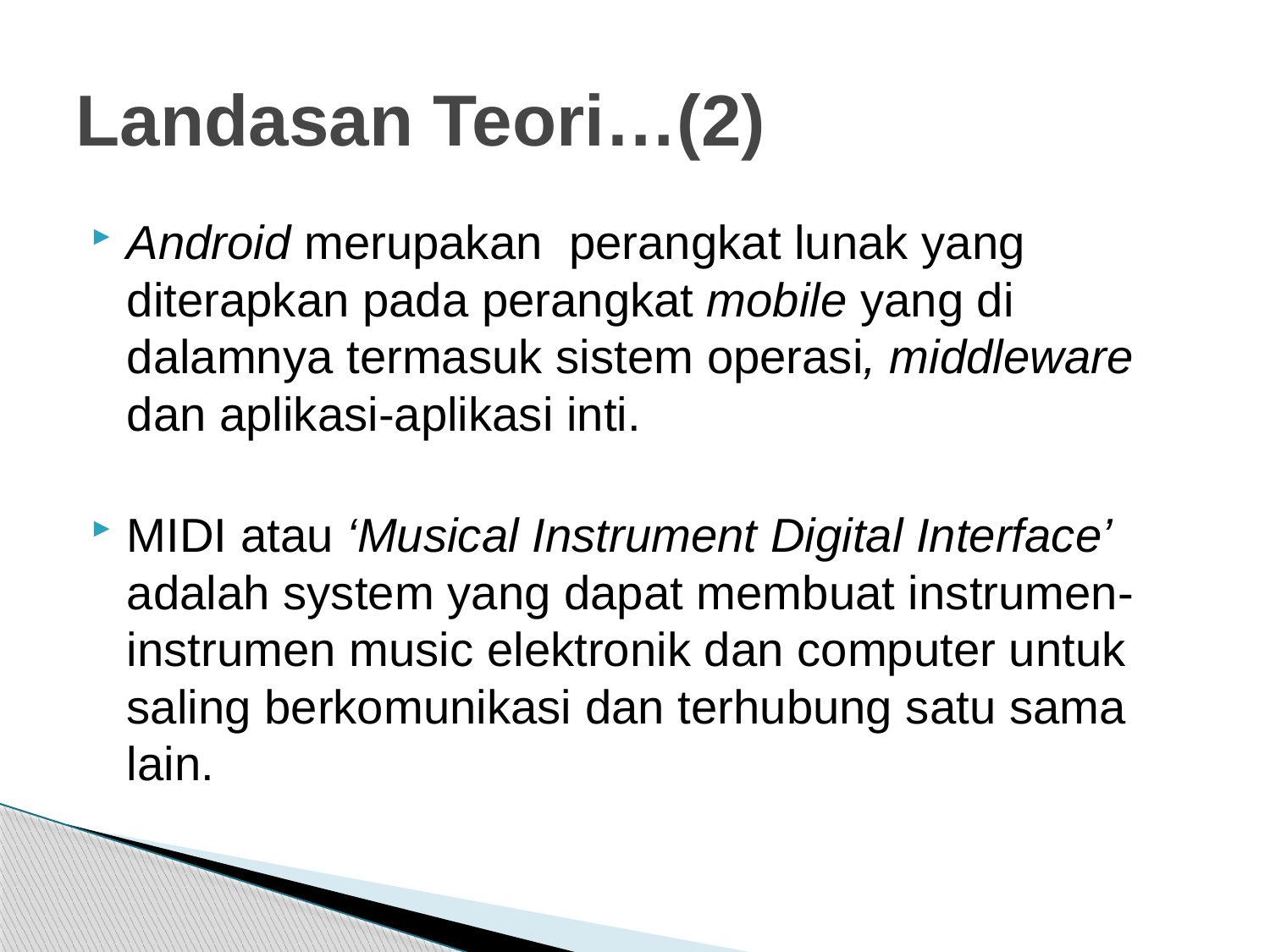

# Landasan Teori…(2)
Android merupakan  perangkat lunak yang diterapkan pada perangkat mobile yang di dalamnya termasuk sistem operasi, middleware dan aplikasi-aplikasi inti.
MIDI atau ‘Musical Instrument Digital Interface’ adalah system yang dapat membuat instrumen-instrumen music elektronik dan computer untuk saling berkomunikasi dan terhubung satu sama lain.